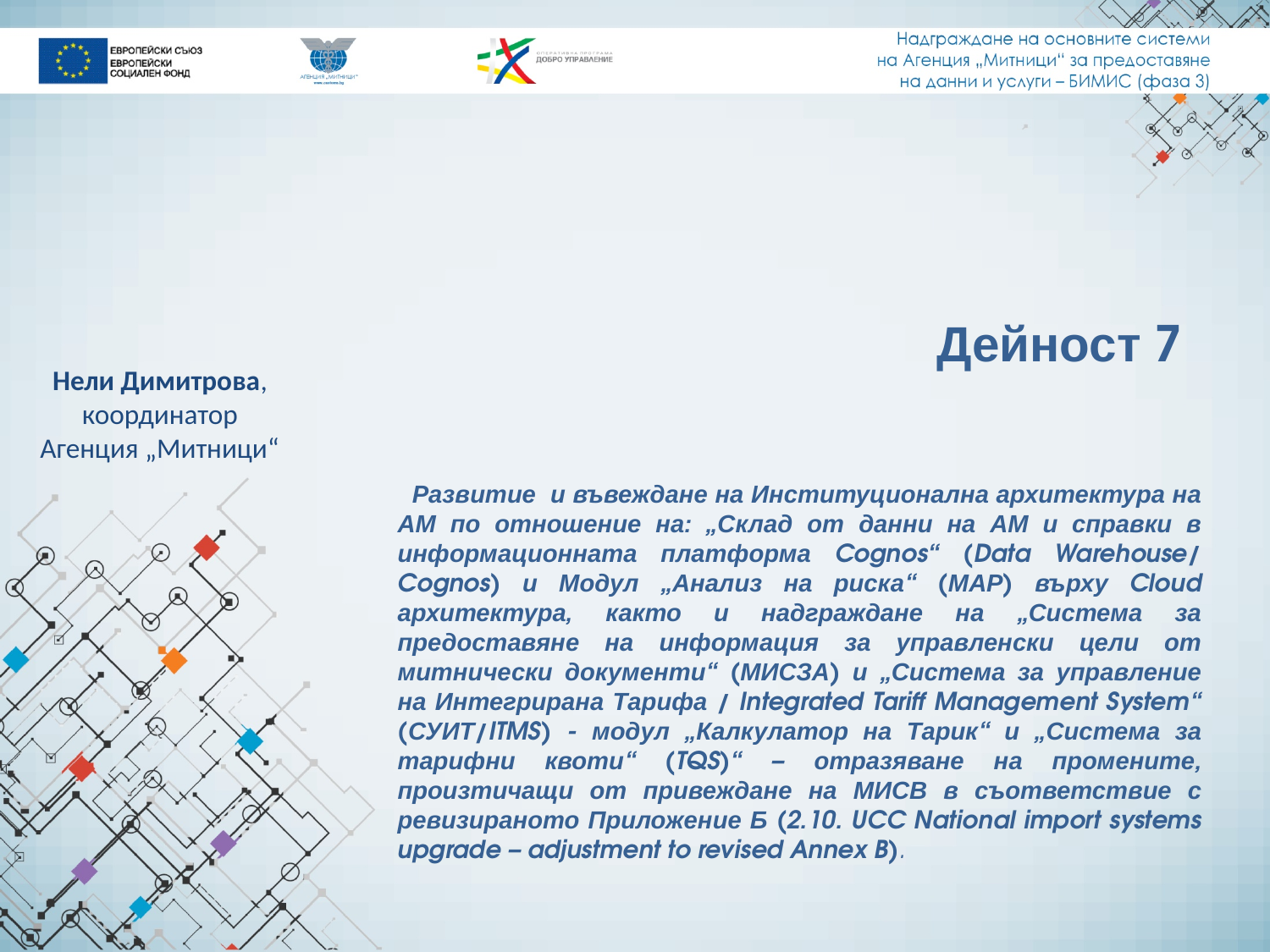

Дейност 7
Нели Димитрова, координатор
 Агенция „Митници“
# Развитие  и въвеждане на Институционална архитектура на АМ по отношение на: „Склад от данни на АМ и справки в информационната платформа Cognos“ (Data Warehouse/ Cognos) и Модул „Анализ на риска“ (МАР) върху Cloud архитектура, както и надграждане на „Система за предоставяне на информация за управленски цели от митнически документи“ (МИСЗА) и „Система за управление на Интегрирана Тарифа / Integrated Tariff Management System“ (СУИТ/ITMS) - модул „Калкулатор на Тарик“ и „Система за тарифни квоти“ (TQS)“ – отразяване на промените, произтичащи от привеждане на МИСВ в съответствие с ревизираното Приложение Б (2.10. UCC National import systems upgrade – adjustment to revised Annex B).